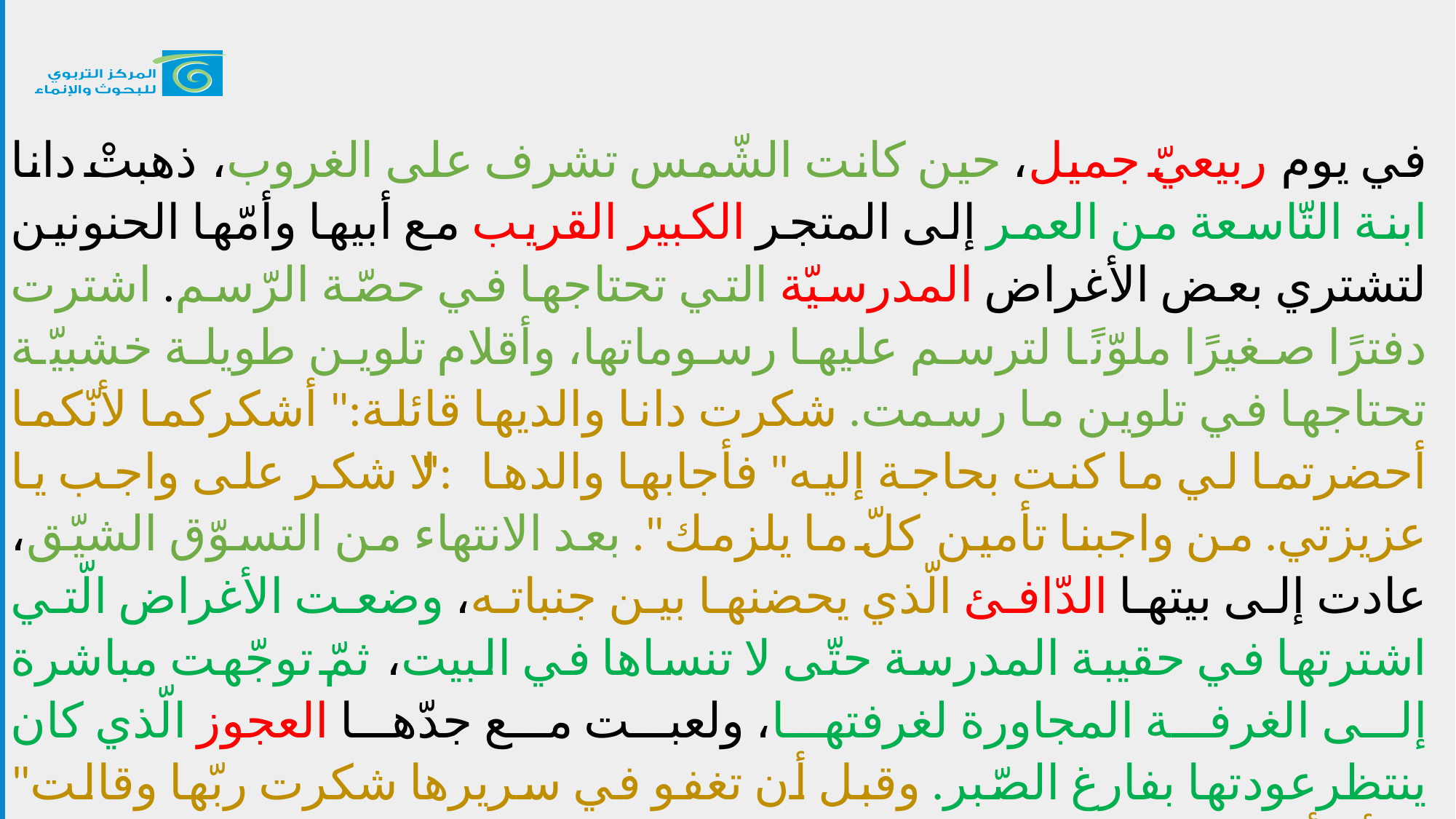

#

في يوم ربيعيّ جميل، حين كانت الشّمس تشرف على الغروب، ذهبتْ دانا ابنة التّاسعة من العمر إلى المتجر الكبير القريب مع أبيها وأمّها الحنونين لتشتري بعض الأغراض المدرسيّة التي تحتاجها في حصّة الرّسم. اشترت دفترًا صغيرًا ملوّنًا لترسم عليها رسوماتها، وأقلام تلوين طويلة خشبيّة تحتاجها في تلوين ما رسمت. شكرت دانا والديها قائلة:" أشكركما لأنّكما أحضرتما لي ما كنت بحاجة إليه" فأجابها والدها:" لا شكر على واجب يا عزيزتي. من واجبنا تأمين كلّ ما يلزمك". بعد الانتهاء من التسوّق الشيّق، عادت إلى بيتها الدّافئ الّذي يحضنها بين جنباته، وضعت الأغراض الّتي اشترتها في حقيبة المدرسة حتّى لا تنساها في البيت، ثمّ توجّهت مباشرة إلى الغرفة المجاورة لغرفتها، ولعبت مع جدّها العجوز الّذي كان ينتظرعودتها بفارغ الصّبر. وقبل أن تغفو في سريرها شكرت ربّها وقالت" ما أهنأ العيش في كنف عائلة محبّة"